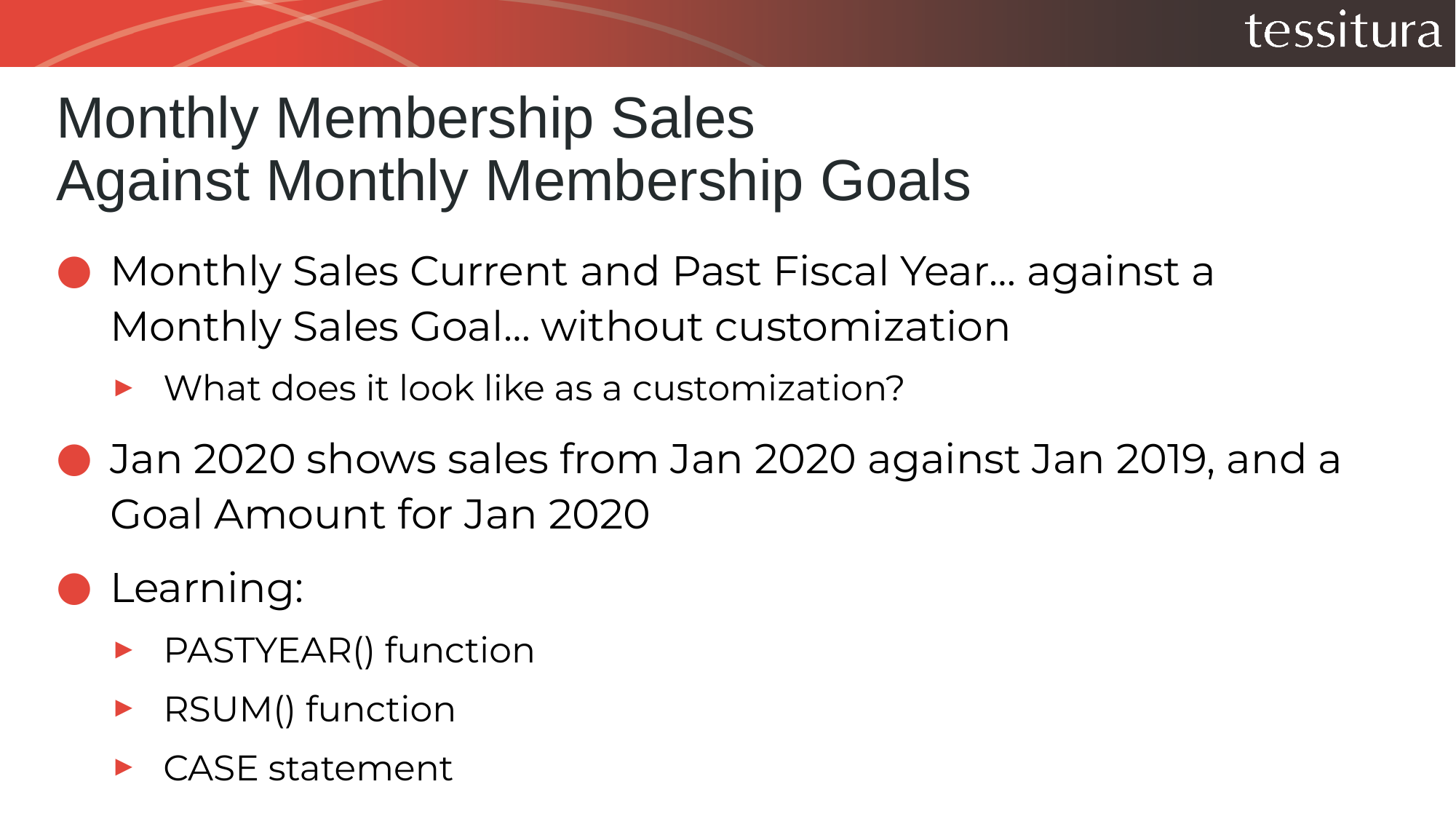

# Monthly Membership Sales Against Monthly Membership Goals
Monthly Sales Current and Past Fiscal Year… against a Monthly Sales Goal… without customization
What does it look like as a customization?
Jan 2020 shows sales from Jan 2020 against Jan 2019, and a Goal Amount for Jan 2020
Learning:
PASTYEAR() function
RSUM() function
CASE statement